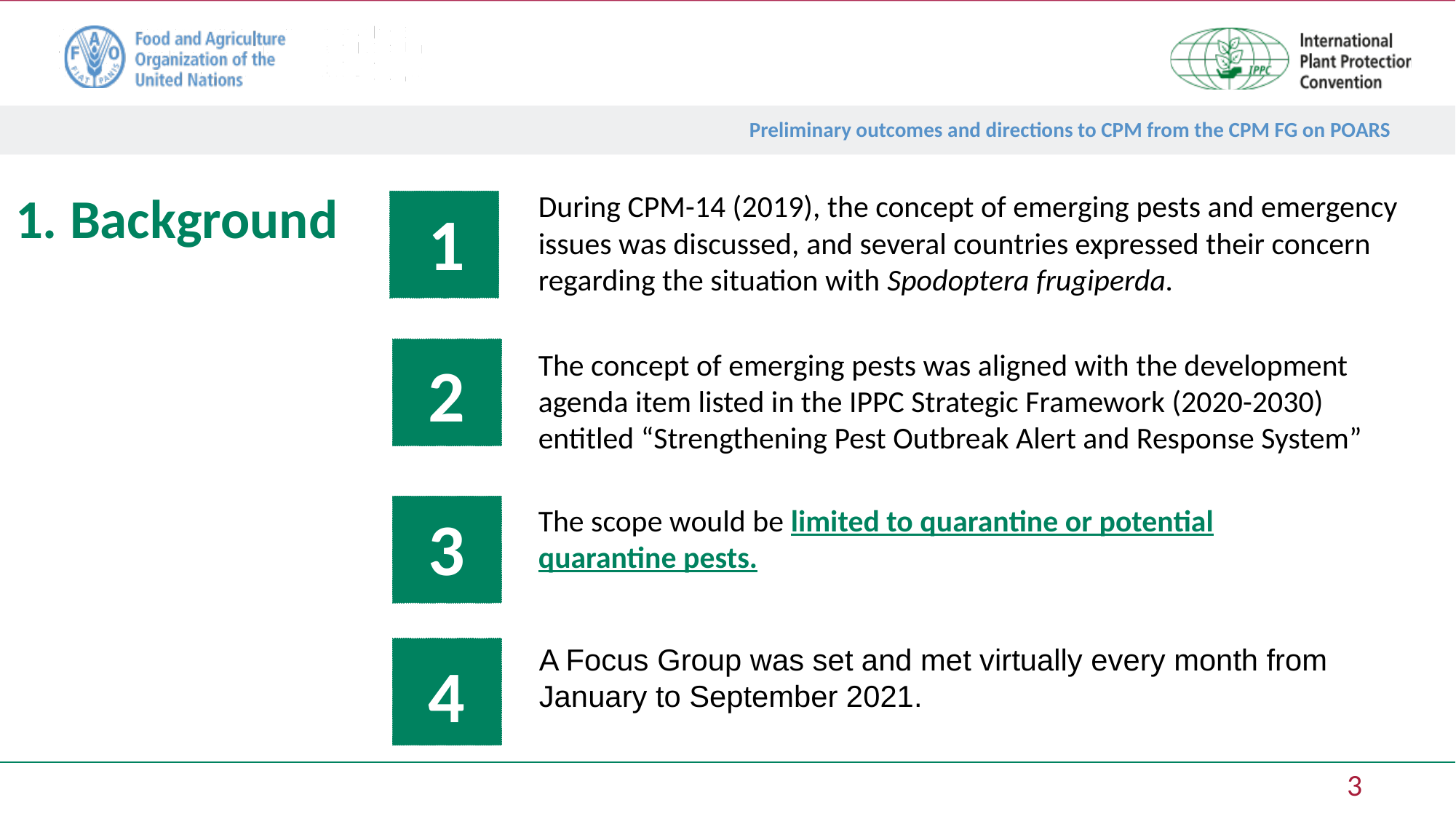

During CPM-14 (2019), the concept of emerging pests and emergency issues was discussed, and several countries expressed their concern regarding the situation with Spodoptera frugiperda.

# 1. Background
1

The concept of emerging pests was aligned with the development agenda item listed in the IPPC Strategic Framework (2020-2030) entitled “Strengthening Pest Outbreak Alert and Response System”
2

The scope would be limited to quarantine or potential quarantine pests.
3

A Focus Group was set and met virtually every month from January to September 2021.
4